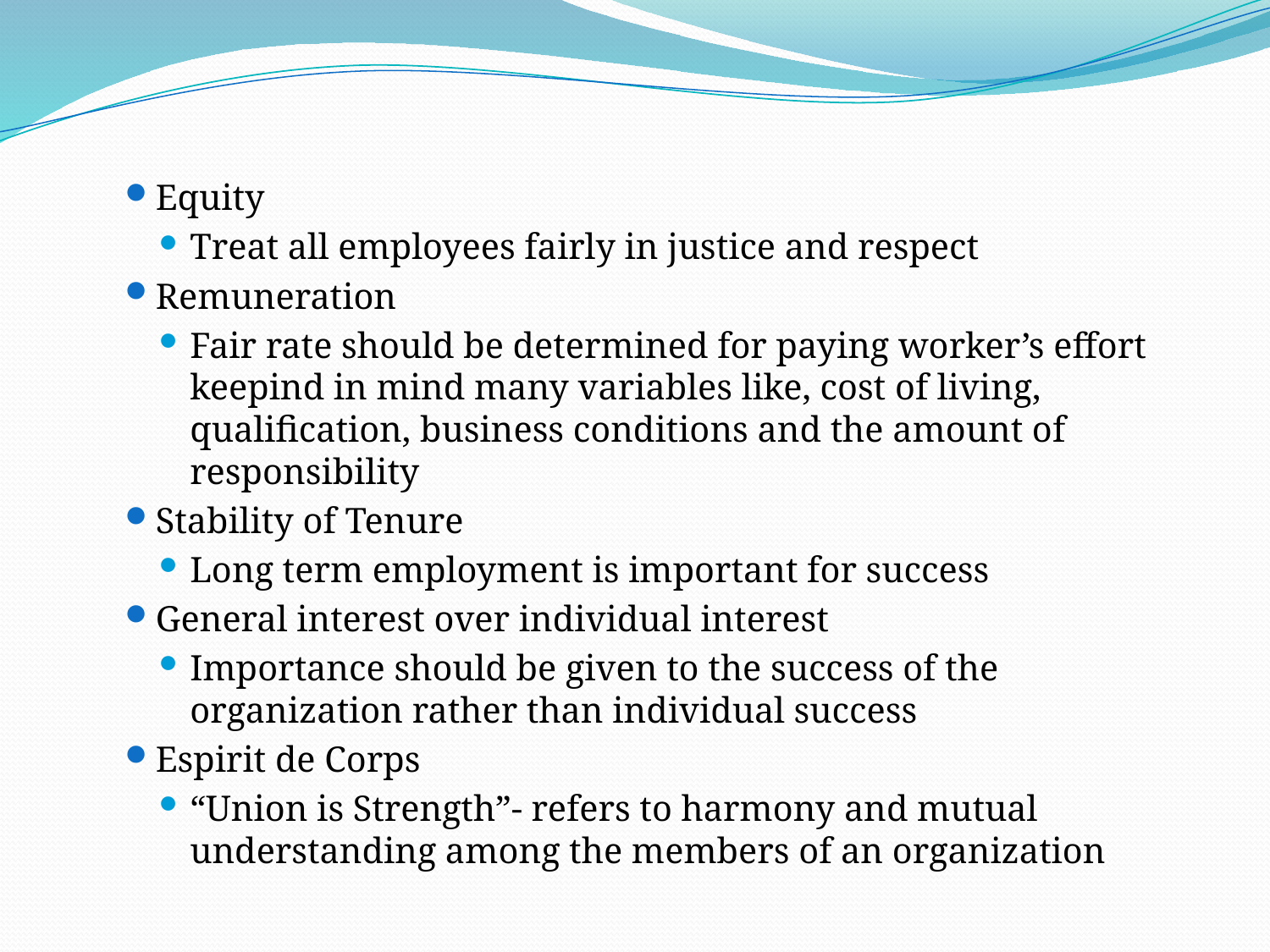

#
Equity
Treat all employees fairly in justice and respect
Remuneration
Fair rate should be determined for paying worker’s effort keepind in mind many variables like, cost of living, qualification, business conditions and the amount of responsibility
Stability of Tenure
Long term employment is important for success
General interest over individual interest
Importance should be given to the success of the organization rather than individual success
Espirit de Corps
“Union is Strength”- refers to harmony and mutual understanding among the members of an organization